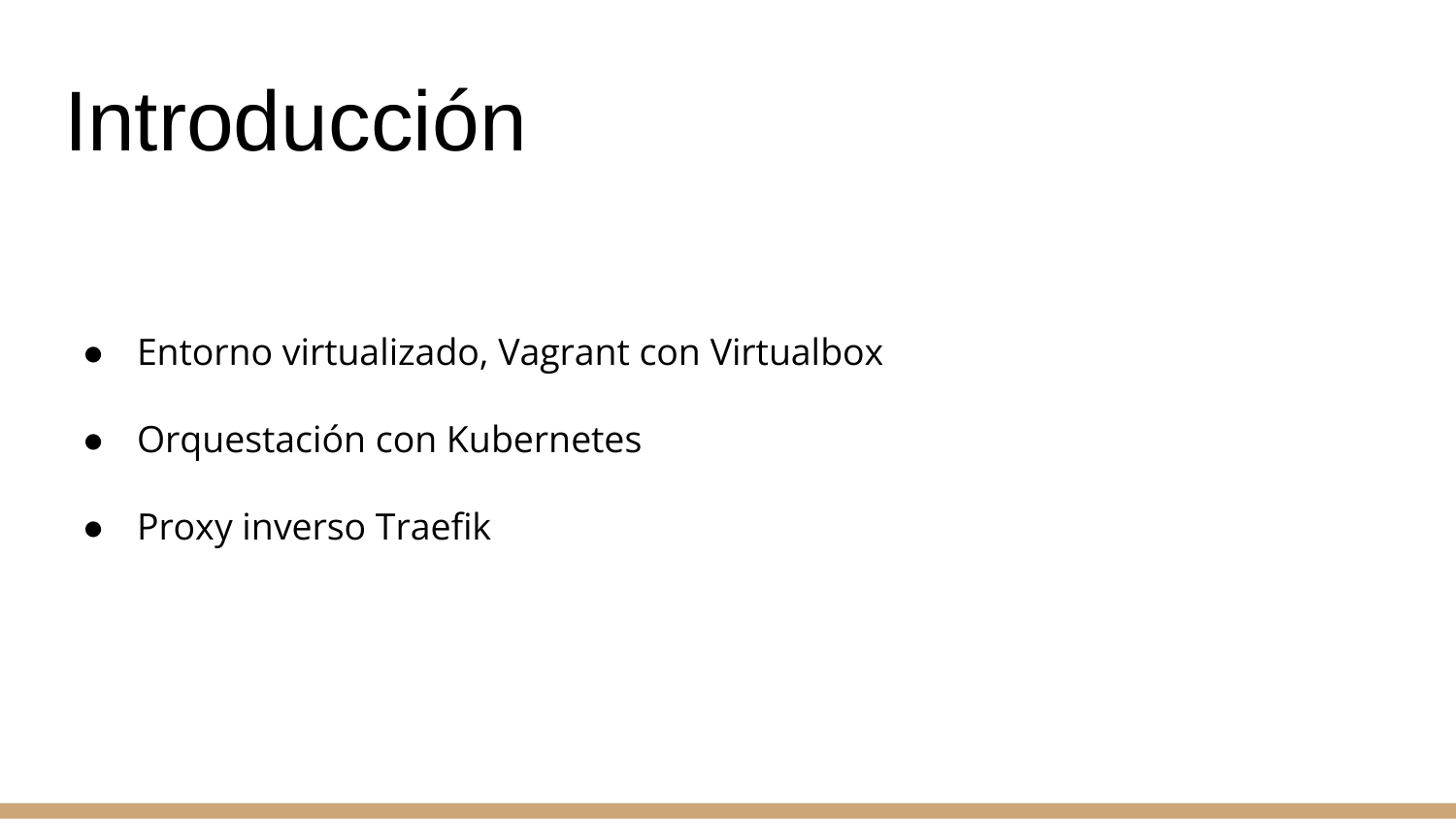

# Introducción

Entorno virtualizado, Vagrant con Virtualbox
Orquestación con Kubernetes
Proxy inverso Traefik